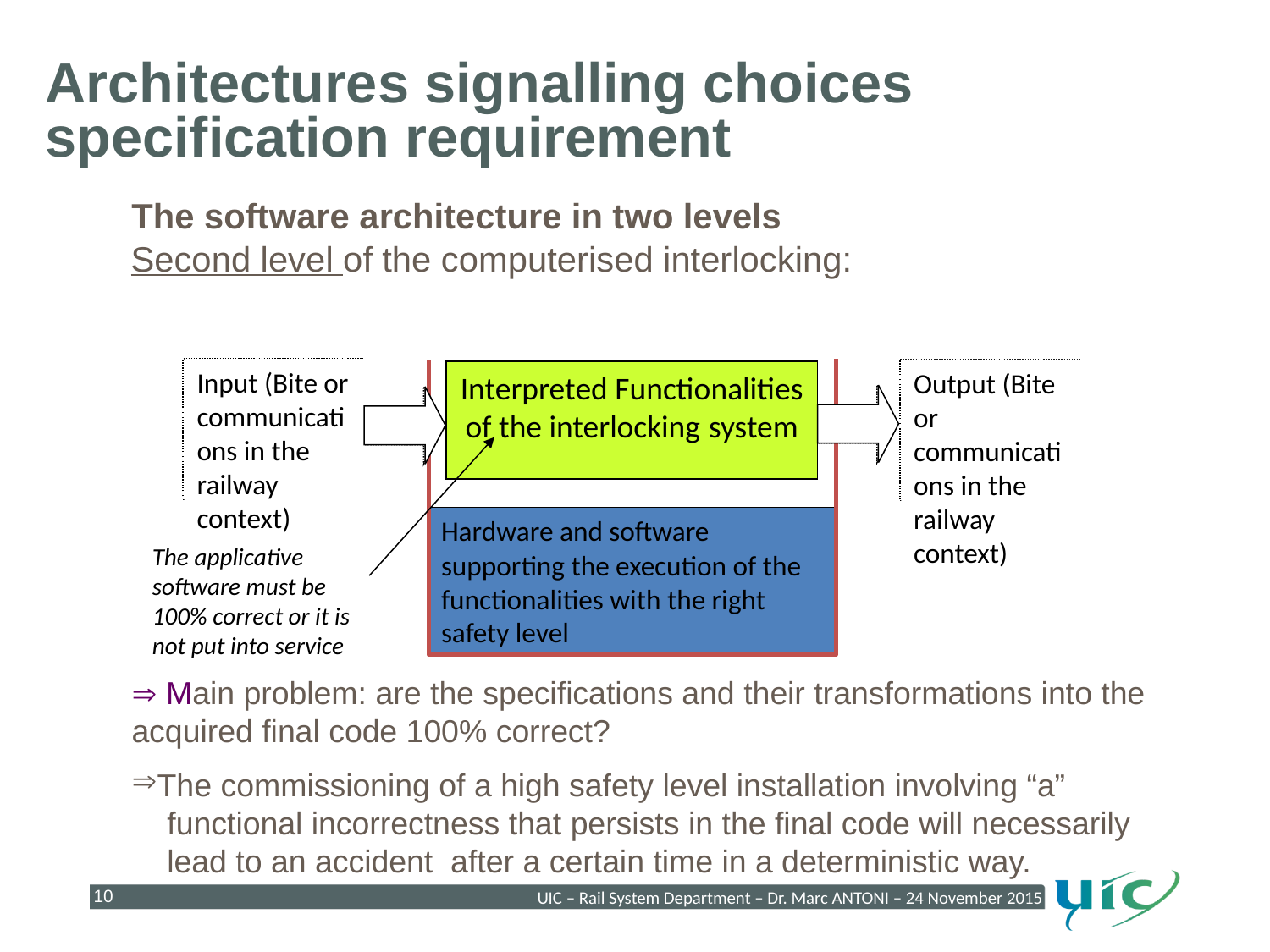

Architectures signalling choices specification requirement
The software architecture in two levels
Second level of the computerised interlocking:

Input (Bite or communications in the railway context)

Output (Bite or communications in the railway context)

Interpreted Functionalities of the interlocking system

Hardware and software supporting the execution of the functionalities with the right safety level
The applicative software must be 100% correct or it is not put into service
⇒ Main problem: are the specifications and their transformations into the acquired final code 100% correct?
The commissioning of a high safety level installation involving “a”
    functional incorrectness that persists in the final code will necessarily
    lead to an accident  after a certain time in a deterministic way.
10
UIC – Rail System Department – Dr. Marc ANTONI – 24 November 2015
10